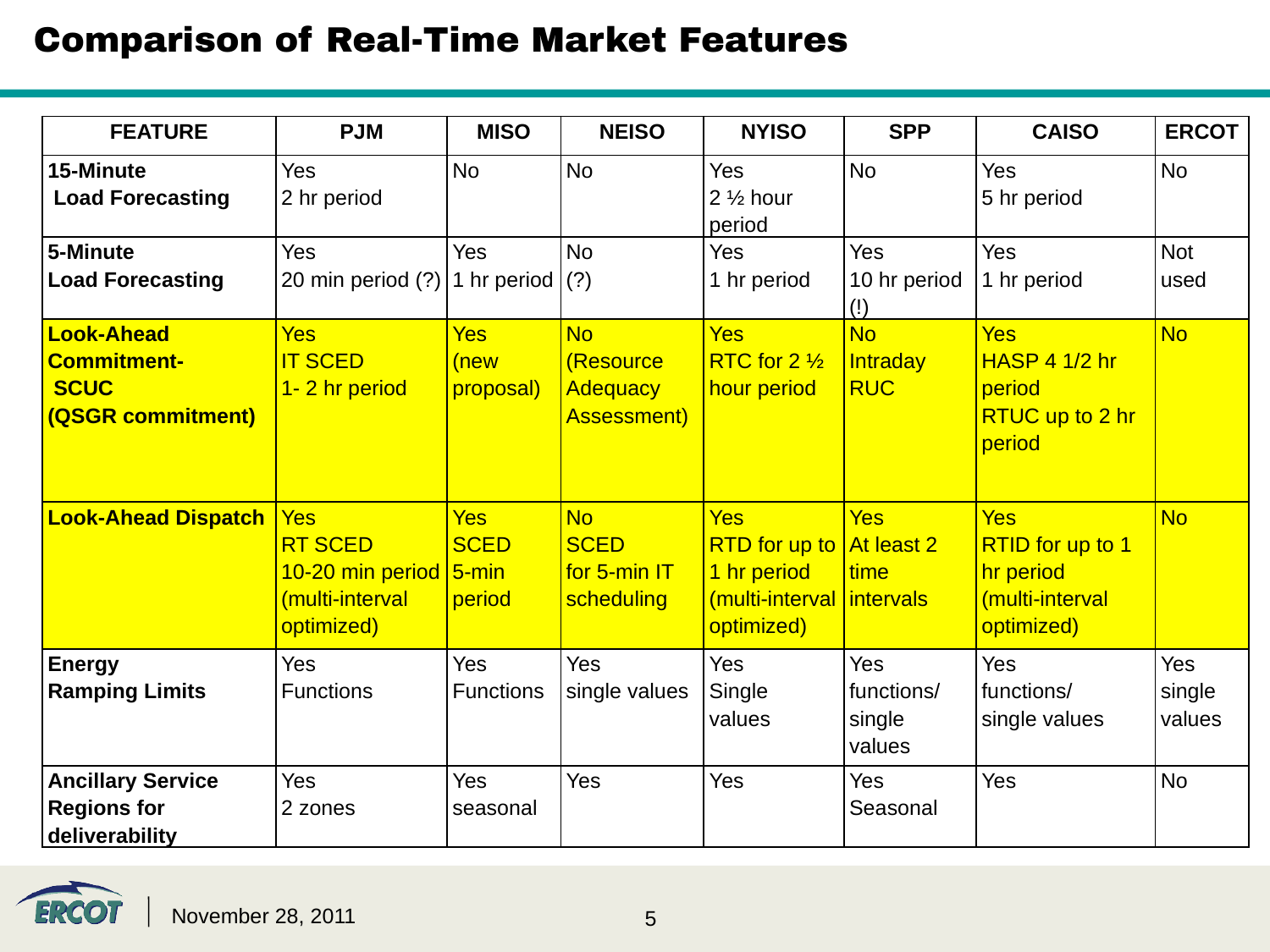

Comparison of Real-Time Market Features
| FEATURE | PJM | MISO | NEISO | NYISO | SPP | CAISO | ERCOT |
| --- | --- | --- | --- | --- | --- | --- | --- |
| 15-Minute Load Forecasting | Yes 2 hr period | No | No | Yes 2 ½ hour period | No | Yes 5 hr period | No |
| 5-Minute Load Forecasting | Yes 20 min period (?) | Yes 1 hr period | No (?) | Yes 1 hr period | Yes 10 hr period (!) | Yes 1 hr period | Not used |
| Look-Ahead Commitment- SCUC (QSGR commitment) | Yes IT SCED 1- 2 hr period | Yes (new proposal) | No (Resource Adequacy Assessment) | Yes RTC for 2 ½ hour period | No Intraday RUC | Yes HASP 4 1/2 hr period RTUC up to 2 hr period | No |
| Look-Ahead Dispatch | Yes RT SCED 10-20 min period (multi-interval optimized) | Yes SCED 5-min period | No SCED for 5-min IT scheduling | Yes RTD for up to 1 hr period (multi-interval optimized) | Yes At least 2 time intervals | Yes RTID for up to 1 hr period (multi-interval optimized) | No |
| Energy Ramping Limits | Yes Functions | Yes Functions | Yes single values | Yes Single values | Yes functions/ single values | Yes functions/ single values | Yes single values |
| Ancillary Service Regions for deliverability | Yes 2 zones | Yes seasonal | Yes | Yes | Yes Seasonal | Yes | No |
November 28, 2011